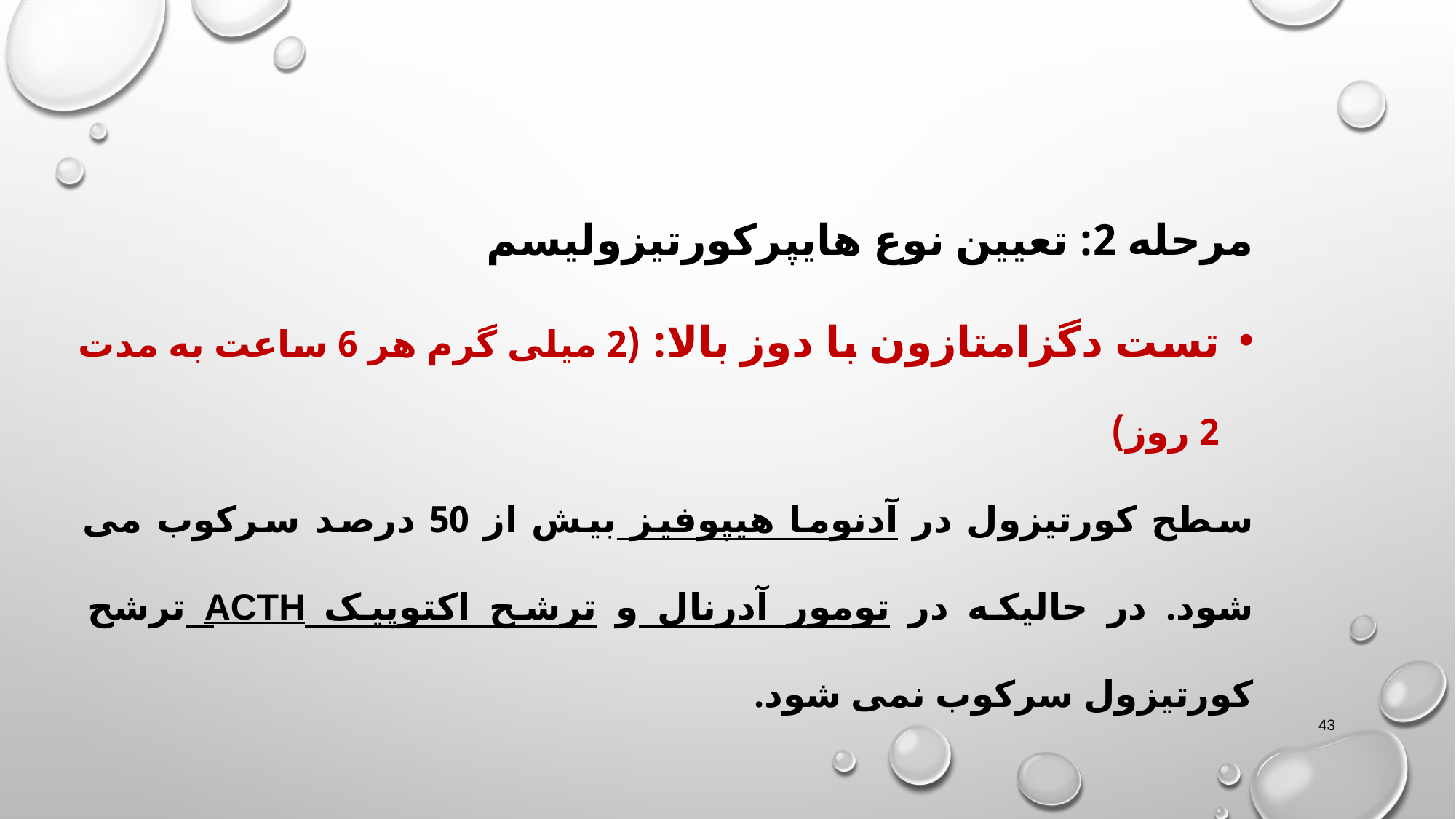

مرحله 2: تعیین نوع هایپرکورتیزولیسم
تست دگزامتازون با دوز بالا: (2 میلی گرم هر 6 ساعت به مدت 2 روز)
سطح کورتیزول در آدنوما هیپوفیز بیش از 50 درصد سرکوب می شود. در حالیکه در تومور آدرنال و ترشح اکتوپیک ACTH ترشح کورتیزول سرکوب نمی شود.
43